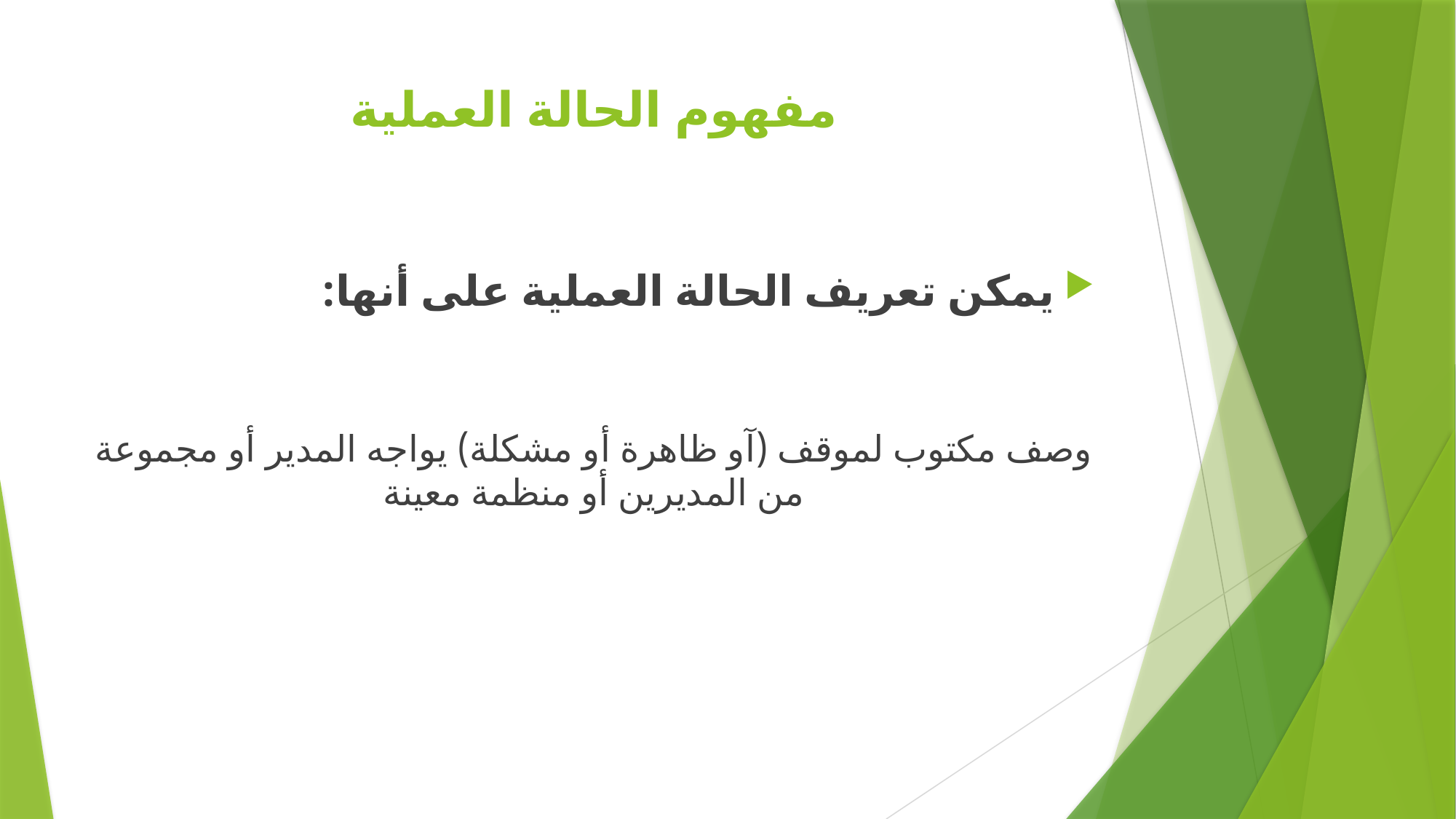

# مفهوم الحالة العملية
يمكن تعريف الحالة العملية على أنها:

وصف مكتوب لموقف (آو ظاهرة أو مشكلة) يواجه المدير أو مجموعة من المديرين أو منظمة معينة